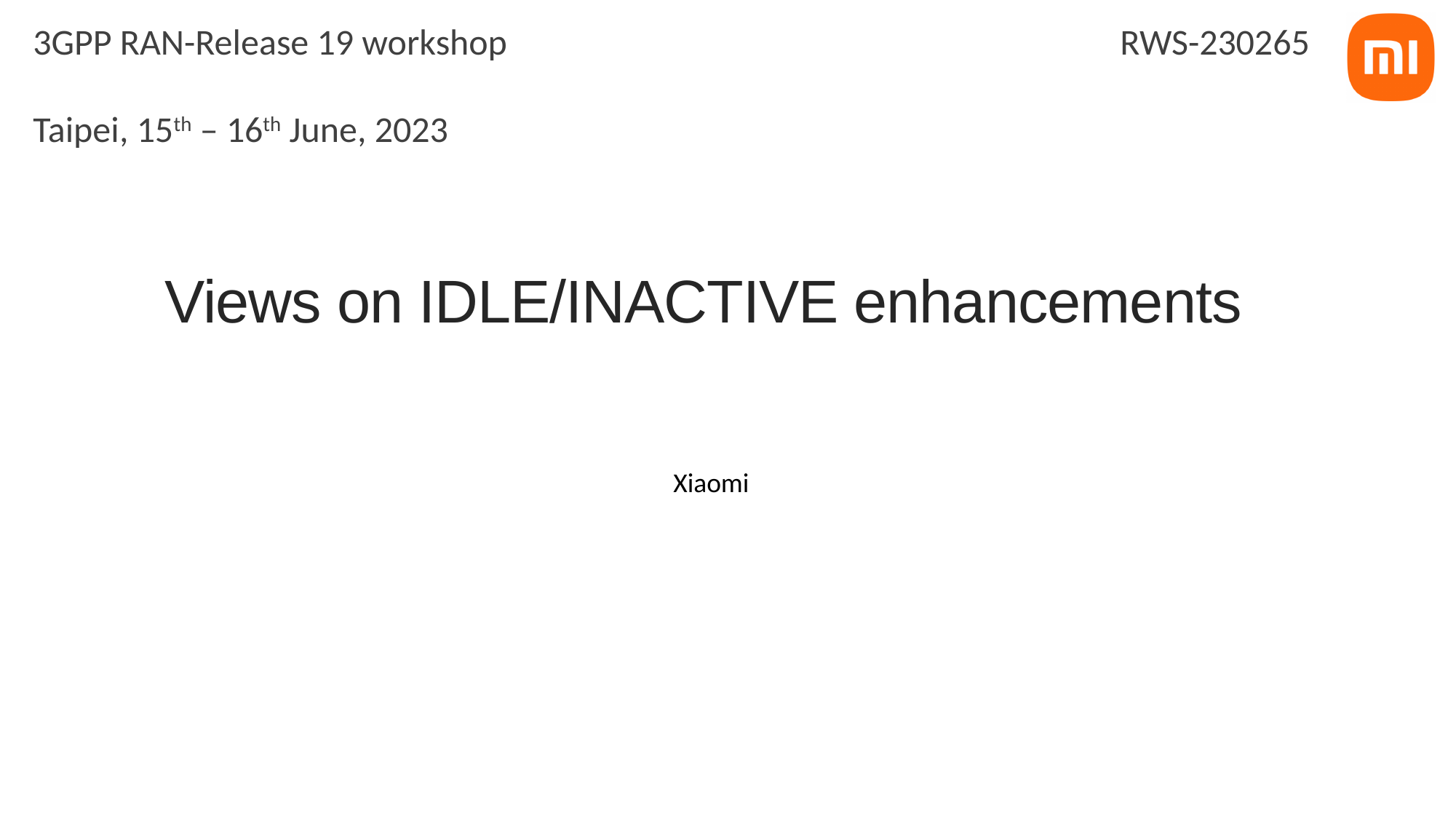

3GPP RAN-Release 19 workshop
Taipei, 15th – 16th June, 2023
RWS-230265
# Views on IDLE/INACTIVE enhancements
Xiaomi